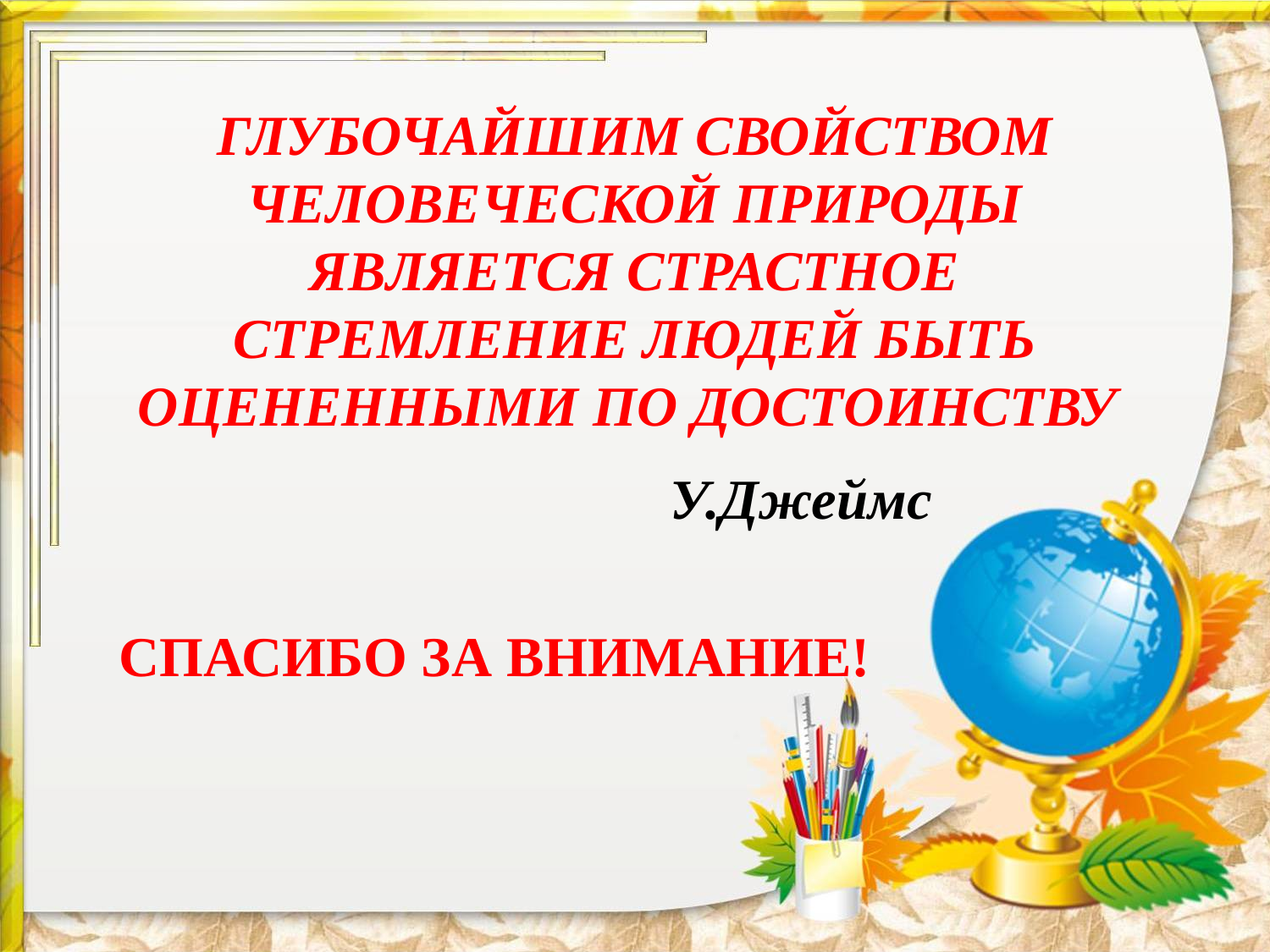

# ГЛУБОЧАЙШИМ СВОЙСТВОМ ЧЕЛОВЕЧЕСКОЙ ПРИРОДЫ ЯВЛЯЕТСЯ СТРАСТНОЕ СТРЕМЛЕНИЕ ЛЮДЕЙ БЫТЬ ОЦЕНЕННЫМИ ПО ДОСТОИНСТВУ
У.Джеймс

СПАСИБО ЗА ВНИМАНИЕ!